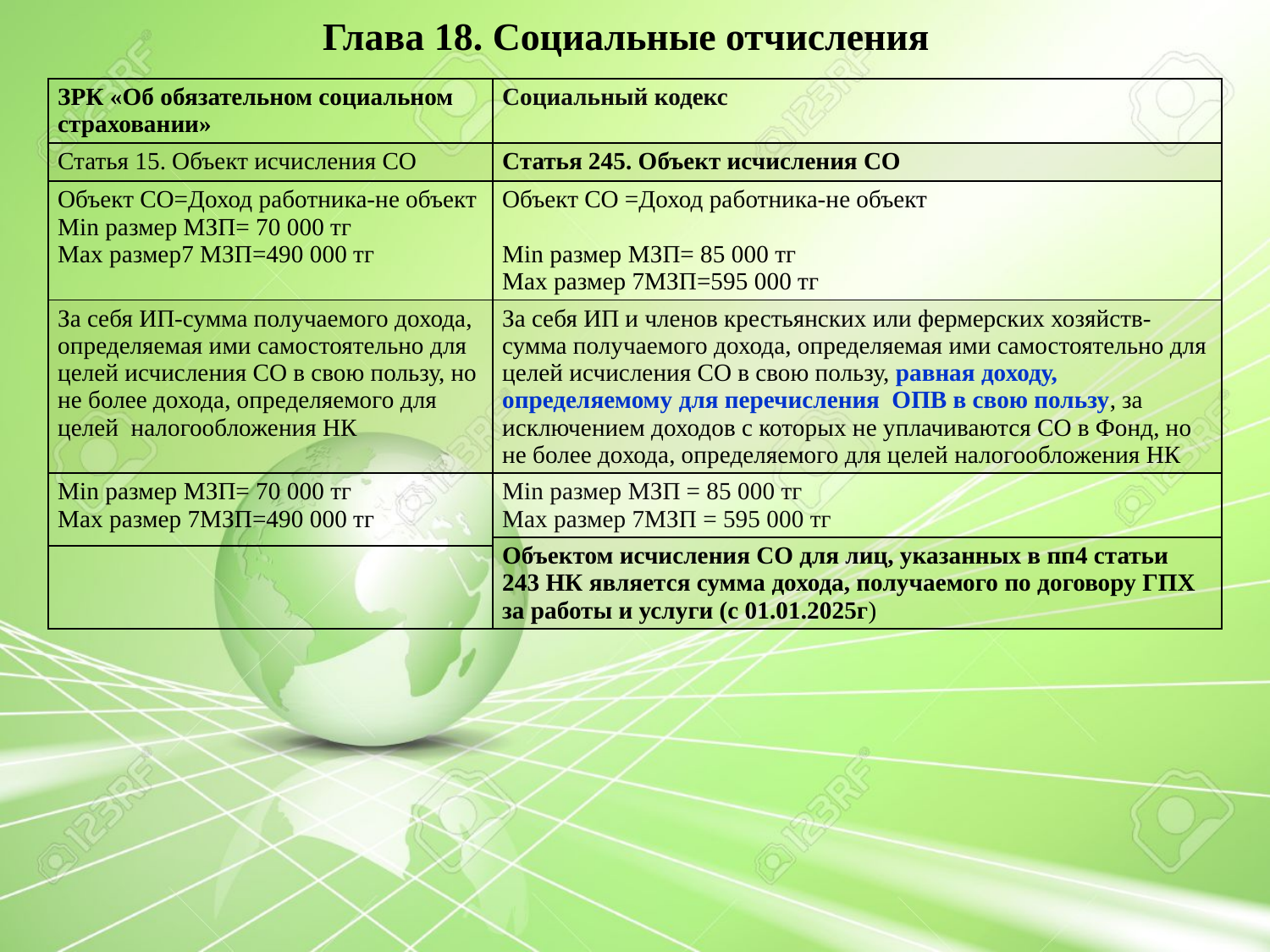

Глава 18. Социальные отчисления
| ЗРК «Об обязательном социальном страховании» | Социальный кодекс |
| --- | --- |
| Статья 15. Объект исчисления СО | Статья 245. Объект исчисления СО |
| Объект СО=Доход работника-не объект Min размер МЗП= 70 000 тг Max размер7 МЗП=490 000 тг | Объект СО =Доход работника-не объект Min размер МЗП= 85 000 тг Max размер 7МЗП=595 000 тг |
| За себя ИП-сумма получаемого дохода, определяемая ими самостоятельно для целей исчисления СО в свою пользу, но не более дохода, определяемого для целей налогообложения НК | За себя ИП и членов крестьянских или фермерских хозяйств-сумма получаемого дохода, определяемая ими самостоятельно для целей исчисления СО в свою пользу, равная доходу, определяемому для перечисления ОПВ в свою пользу, за исключением доходов с которых не уплачиваются СО в Фонд, но не более дохода, определяемого для целей налогообложения НК |
| Min размер МЗП= 70 000 тг Max размер 7МЗП=490 000 тг | Min размер МЗП = 85 000 тг Max размер 7МЗП = 595 000 тг |
|  | Объектом исчисления СО для лиц, указанных в пп4 статьи 243 НК является сумма дохода, получаемого по договору ГПХ за работы и услуги (с 01.01.2025г) |
|  | с 1 июля 2001 года - мужчинам по достижении 63 лет, женщинам производится: с 1 января 2023 года - по достижении 61 г; с 1 января 2028 года - по достижении 61,5г; |